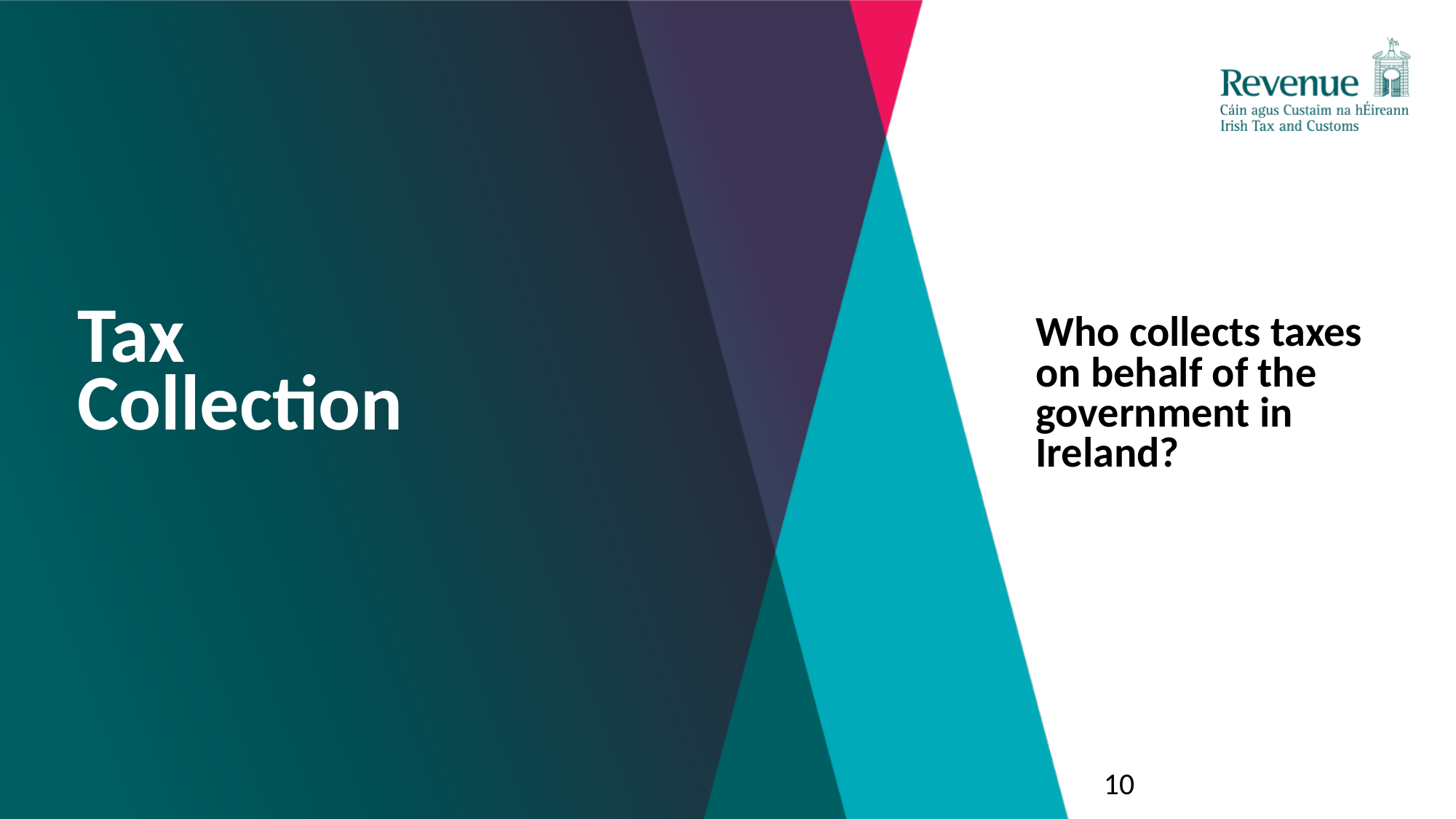

# Tax Collection
Who collects taxes
on behalf of the
government in Ireland?
10